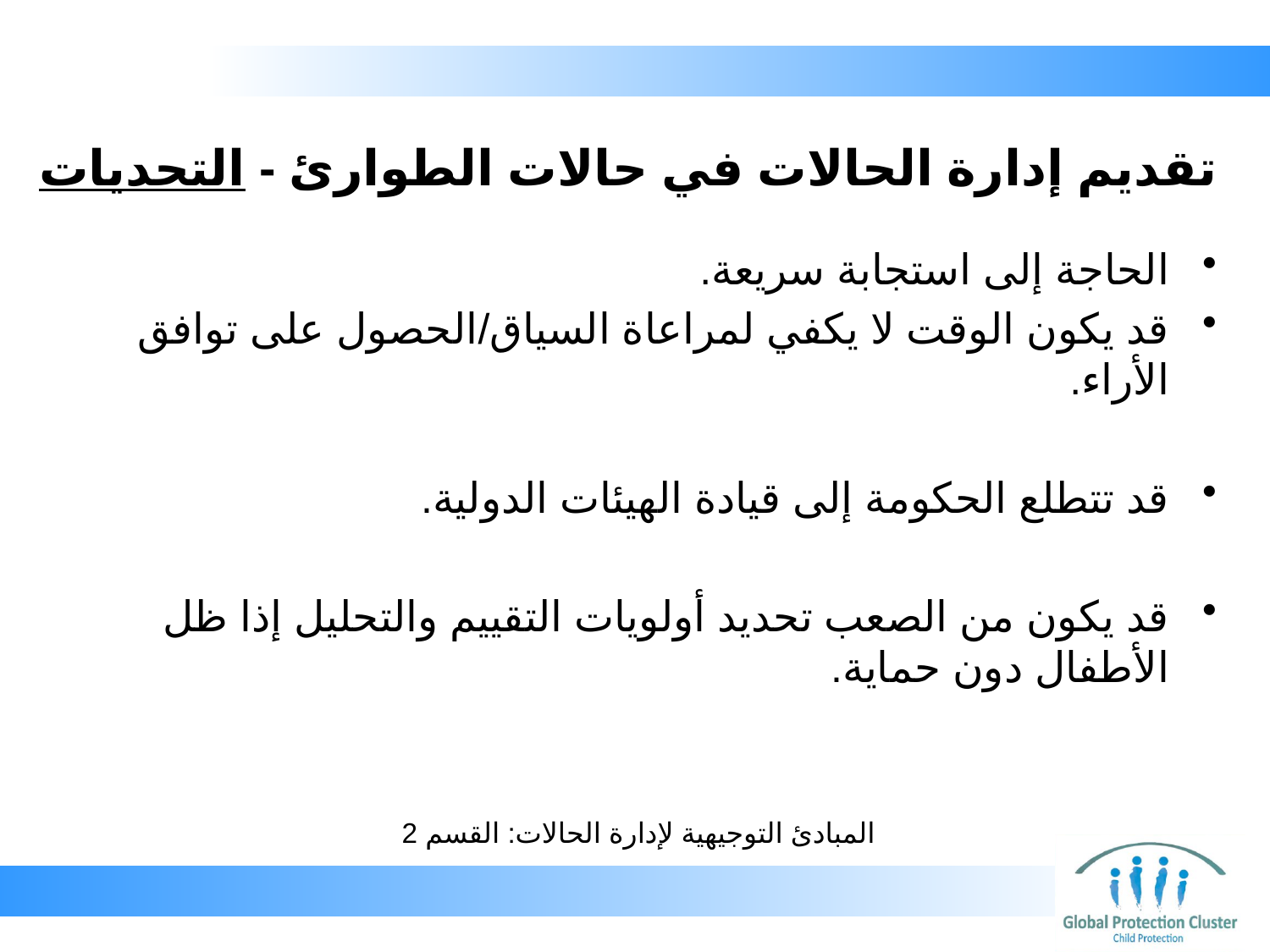

# تقديم إدارة الحالات في حالات الطوارئ - التحديات
الحاجة إلى استجابة سريعة.
قد يكون الوقت لا يكفي لمراعاة السياق/الحصول على توافق الأراء.

قد تتطلع الحكومة إلى قيادة الهيئات الدولية.

قد يكون من الصعب تحديد أولويات التقييم والتحليل إذا ظل الأطفال دون حماية.

المبادئ التوجيهية لإدارة الحالات: القسم 2